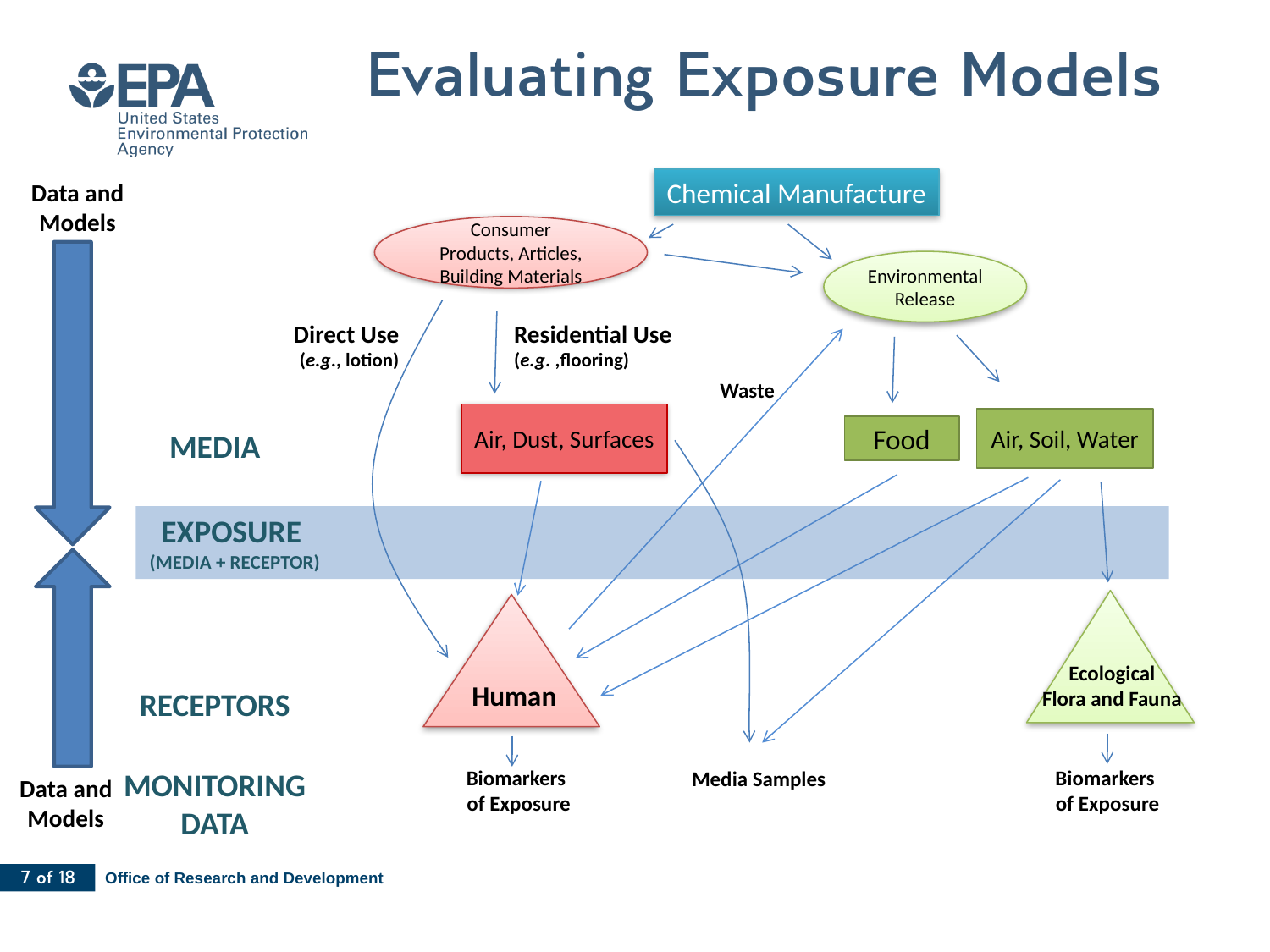

Evaluating Exposure Models
Chemical Manufacture
Data and Models
Consumer
Products, Articles, Building Materials

Environmental Release

Direct Use
(e.g., lotion)
Residential Use
(e.g. ,flooring)
Waste
Air, Dust, Surfaces
Air, Soil, Water
Food
MEDIA

EXPOSURE
(MEDIA + RECEPTOR)

Ecological
Flora and Fauna
Human
RECEPTORS
MONITORING
DATA
Biomarkers
of Exposure
Media Samples
Biomarkers
of Exposure
Data and Models